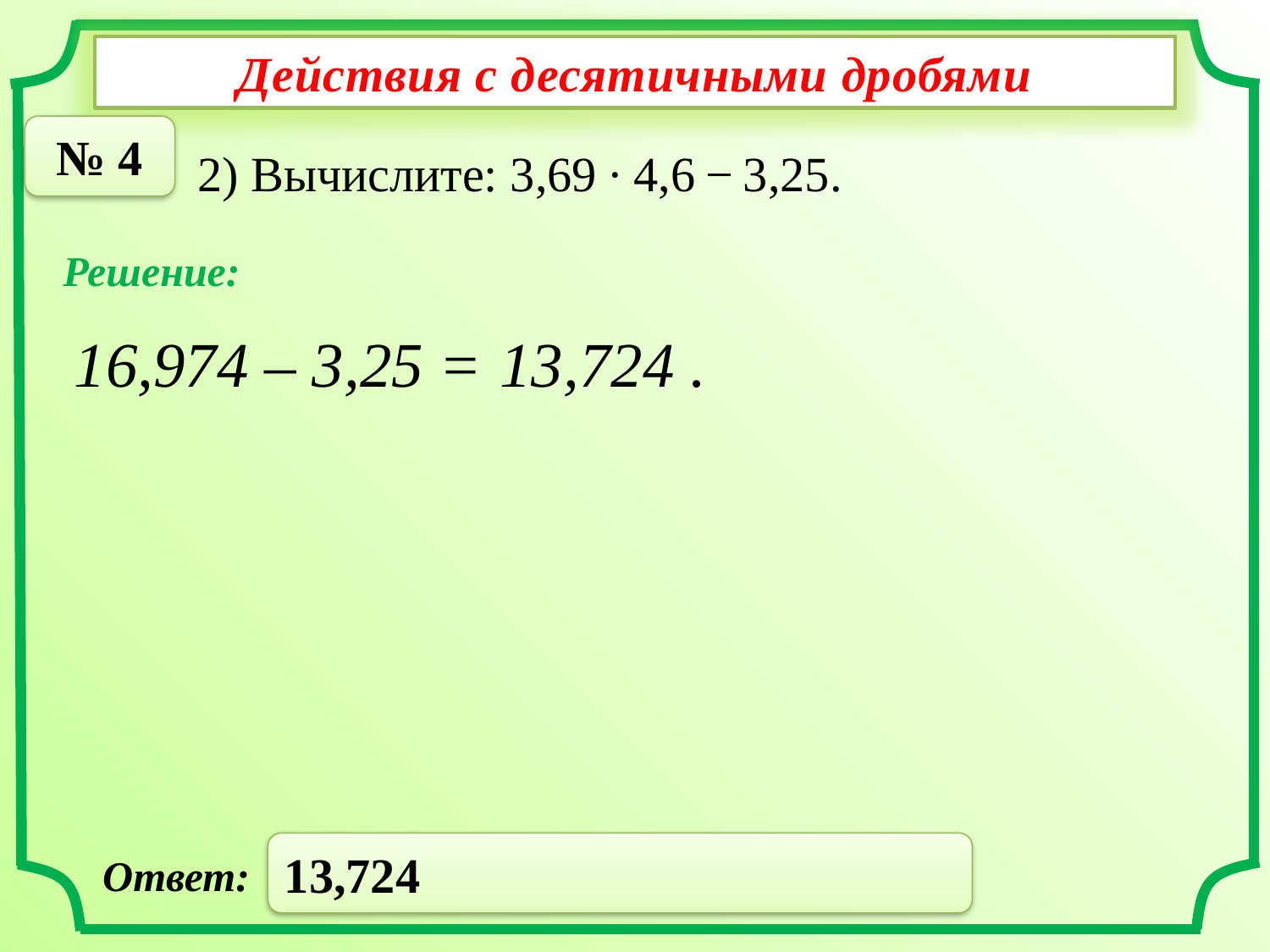

Действия с десятичными дробями
№ 4
2) Вычислите: 3,69 ∙ 4,6 − 3,25.
Решение:
16,974 – 3,25 =
13,724 .
13,724
Ответ: